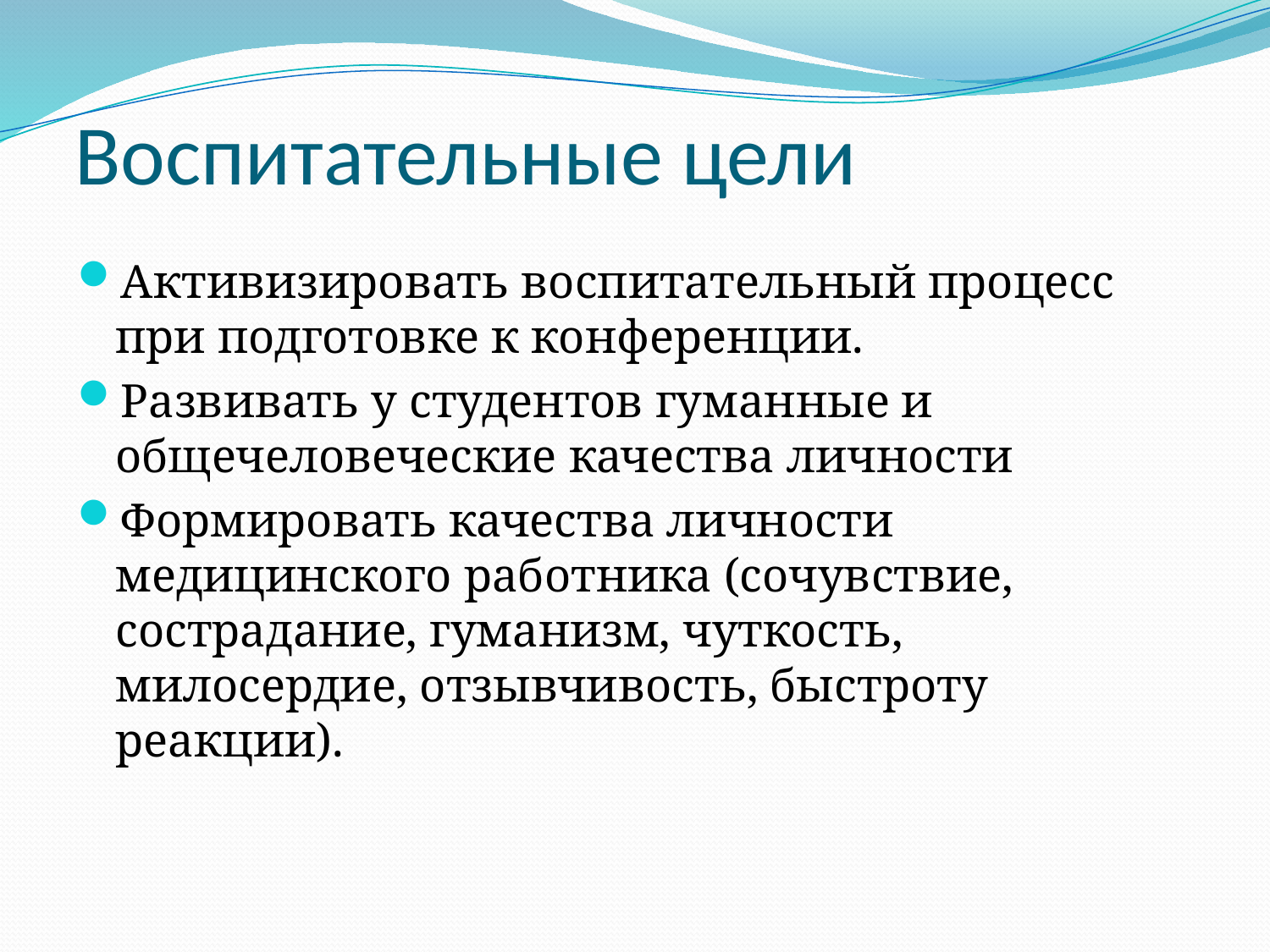

# Воспитательные цели
Активизировать воспитательный процесс при подготовке к конференции.
Развивать у студентов гуманные и общечеловеческие качества личности
Формировать качества личности медицинского работника (сочувствие, сострадание, гуманизм, чуткость, милосердие, отзывчивость, быстроту реакции).